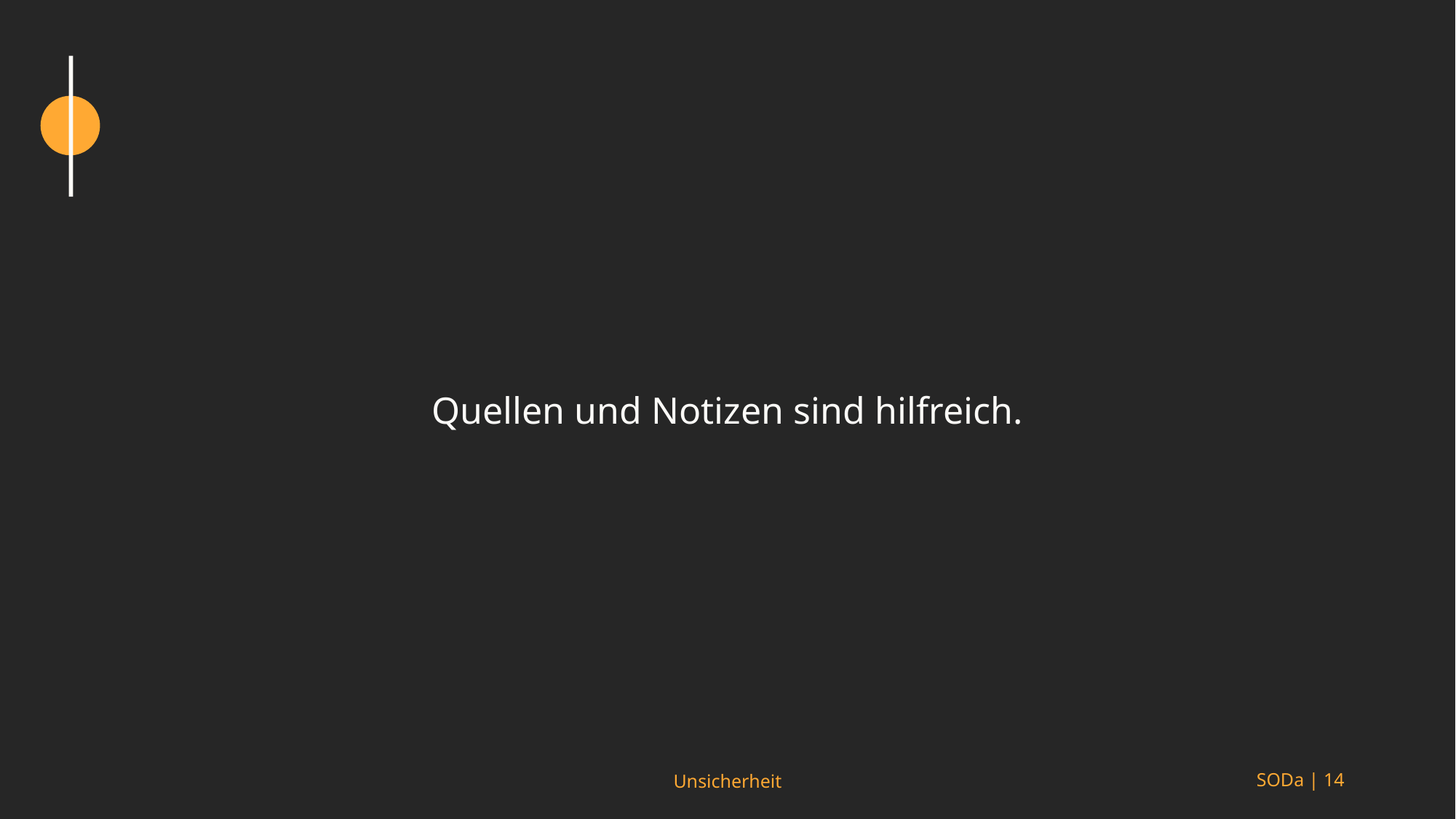

Quellen und Notizen sind hilfreich.

Unsicherheit
SODa | 14